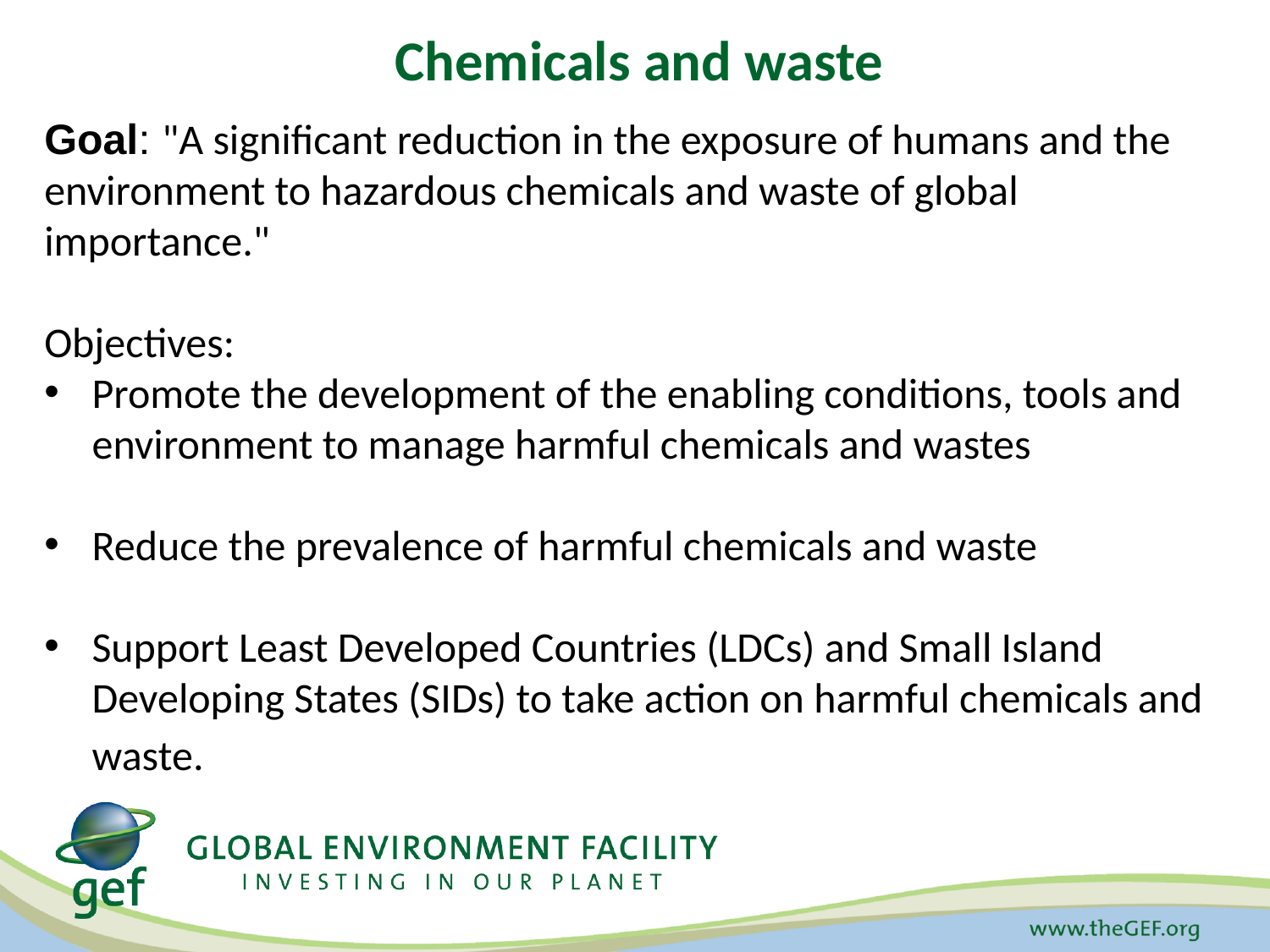

# Chemicals and waste
Goal: "A significant reduction in the exposure of humans and the environment to hazardous chemicals and waste of global importance."
Objectives:
Promote the development of the enabling conditions, tools and environment to manage harmful chemicals and wastes

Reduce the prevalence of harmful chemicals and waste

Support Least Developed Countries (LDCs) and Small Island Developing States (SIDs) to take action on harmful chemicals and waste.